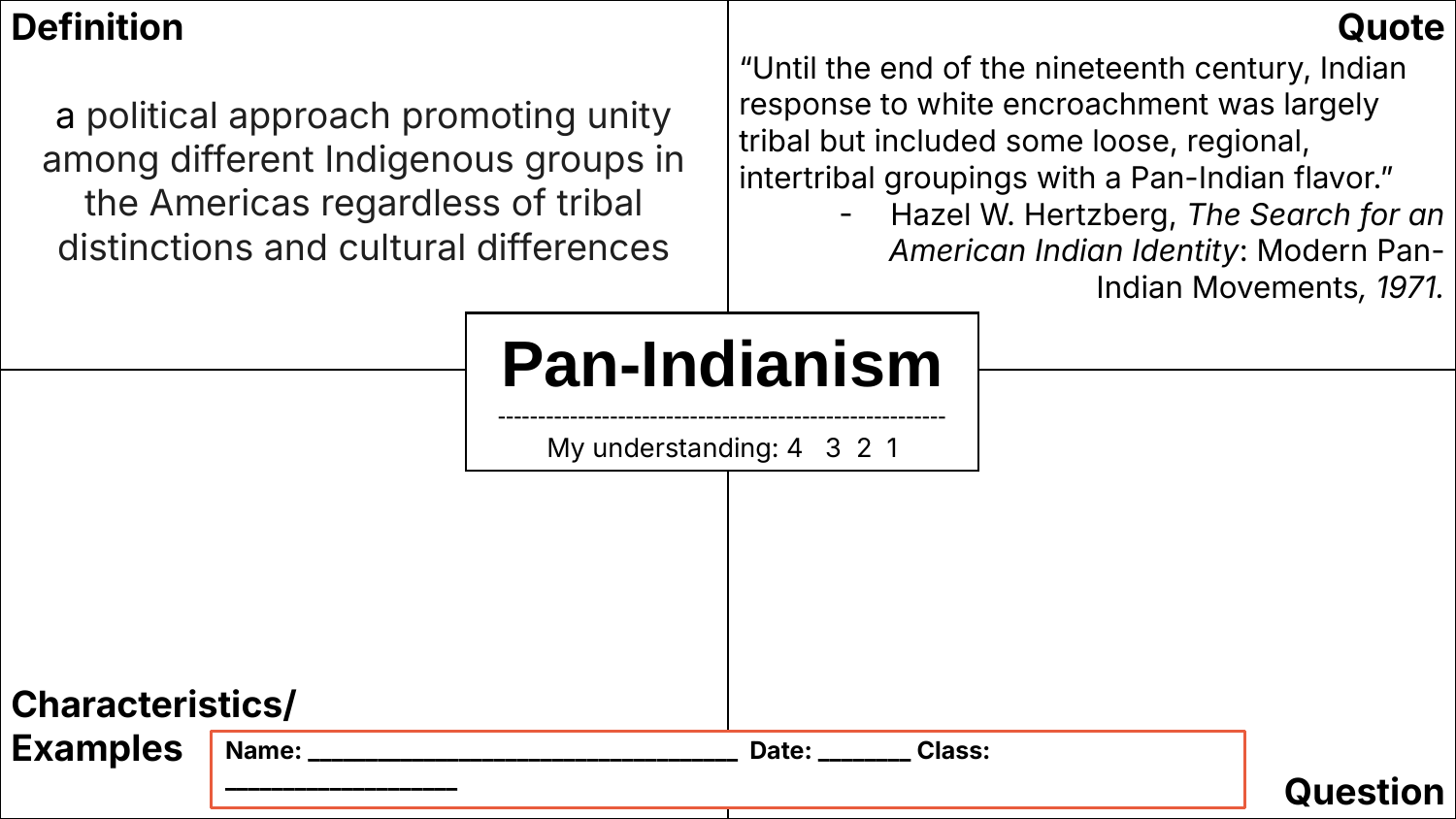

| Definition a political approach promoting unity among different Indigenous groups in the Americas regardless of tribal distinctions and cultural differences | Quote “Until the end of the nineteenth century, Indian response to white encroachment was largely tribal but included some loose, regional, intertribal groupings with a Pan-Indian flavor.” Hazel W. Hertzberg, The Search for an American Indian Identity: Modern Pan-Indian Movements, 1971. |
| --- | --- |
| Characteristics/ Examples | Question |
Pan-Indianism
--------------------------------------------------------
My understanding: 4   3  2  1
Name: _____________________________________  Date: ________ Class: ____________________